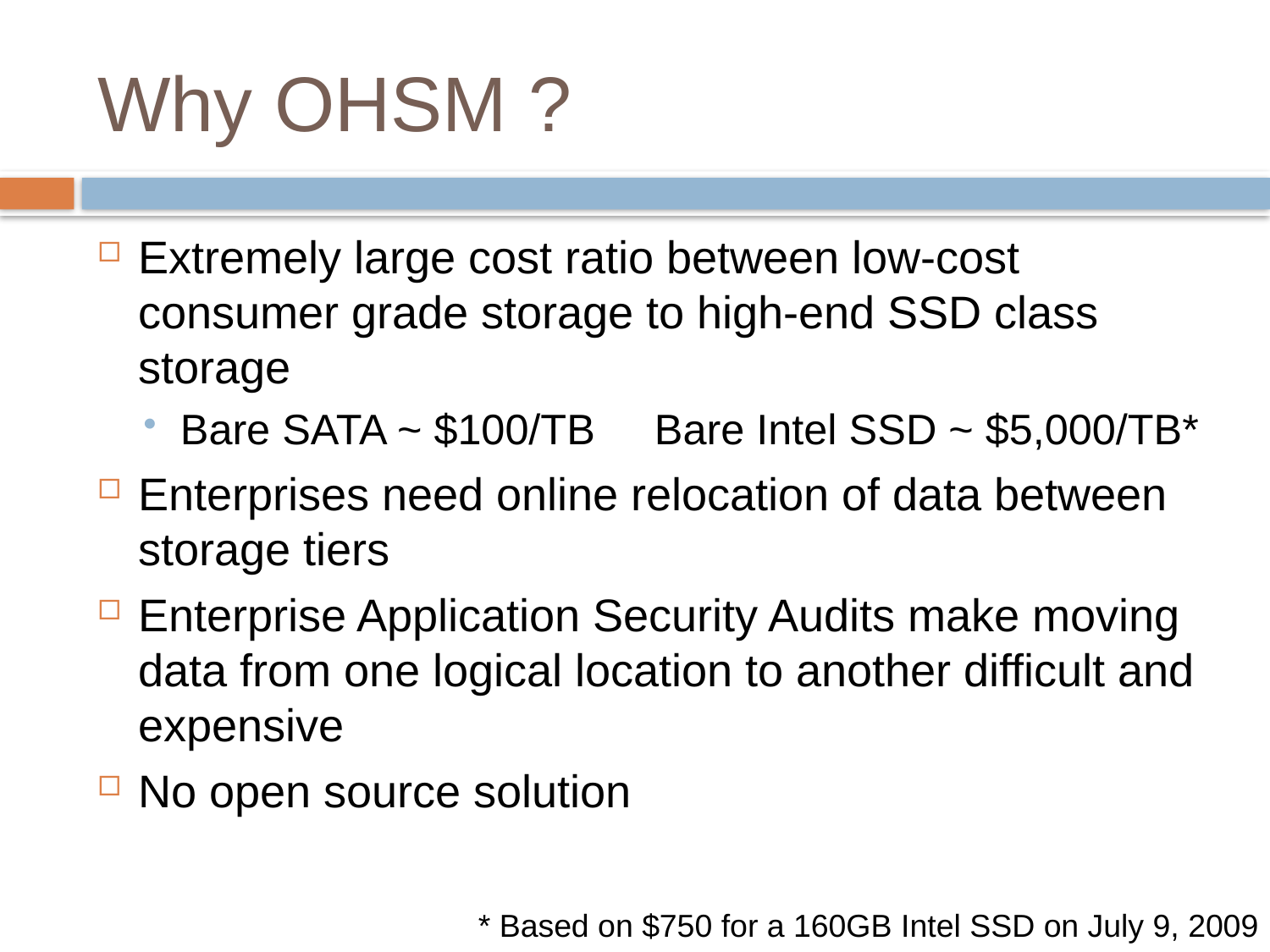

# Why OHSM ?
Extremely large cost ratio between low-cost consumer grade storage to high-end SSD class storage
Bare SATA ~ $100/TB     Bare Intel SSD ~ $5,000/TB*
Enterprises need online relocation of data between storage tiers
Enterprise Application Security Audits make moving data from one logical location to another difficult and expensive
No open source solution
* Based on $750 for a 160GB Intel SSD on July 9, 2009